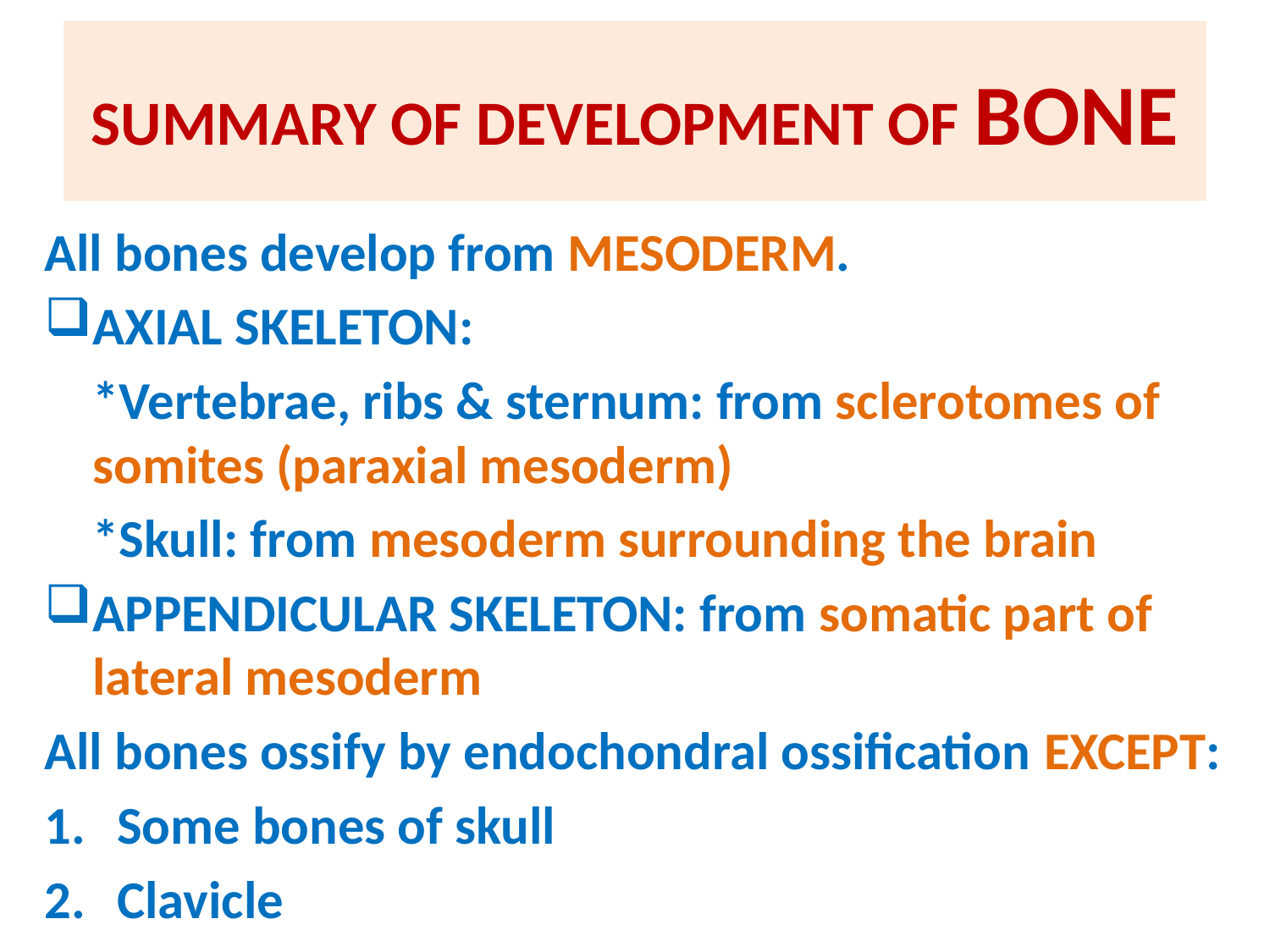

# SUMMARY OF DEVELOPMENT OF BONE
All bones develop from MESODERM.
AXIAL SKELETON:
	*Vertebrae, ribs & sternum: from sclerotomes of somites (paraxial mesoderm)
	*Skull: from mesoderm surrounding the brain
APPENDICULAR SKELETON: from somatic part of lateral mesoderm
All bones ossify by endochondral ossification EXCEPT:
Some bones of skull
Clavicle